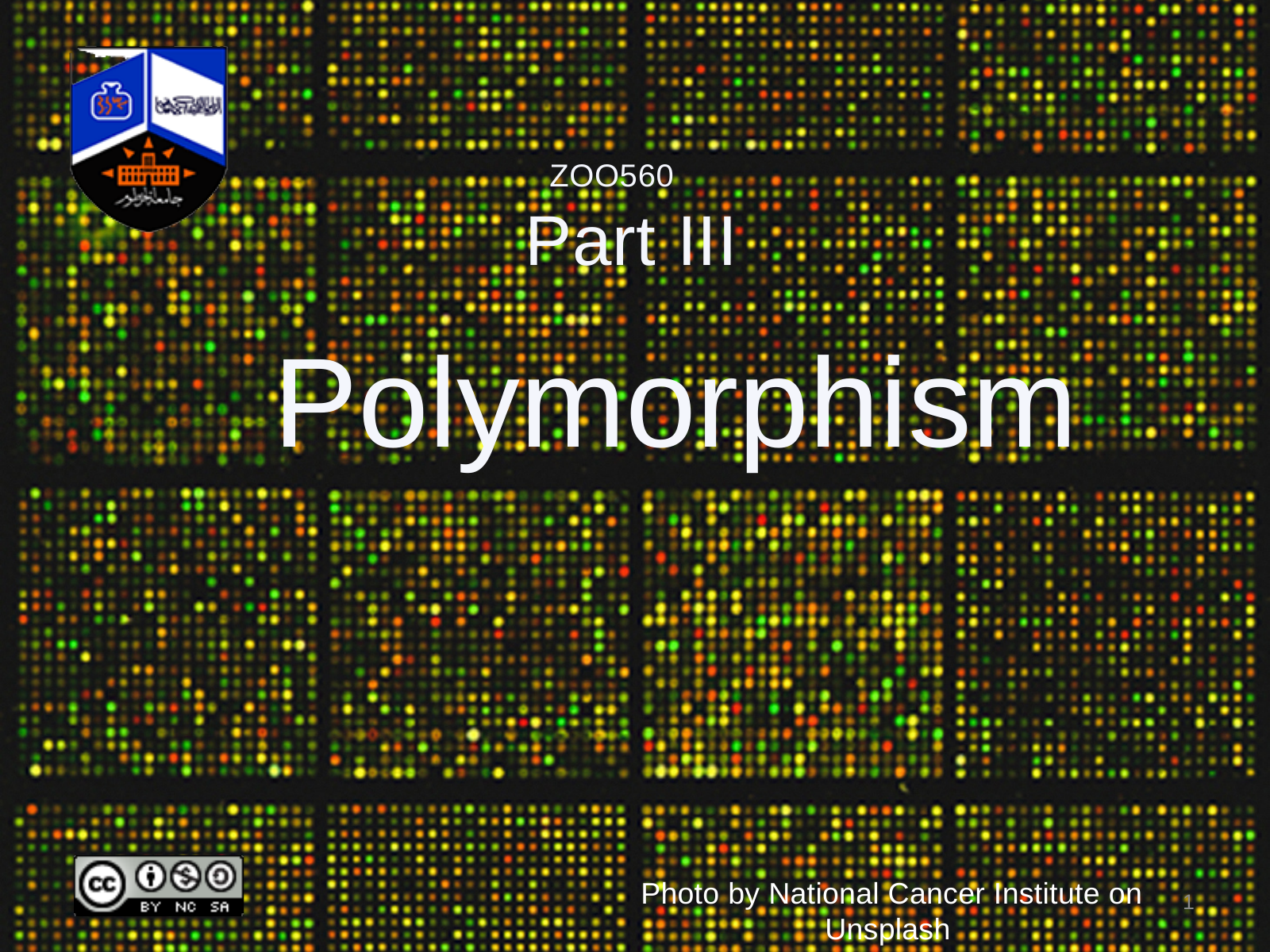

ZOO560
Part III
Polymorphism

Photo by National Cancer Institute on Unsplash

1